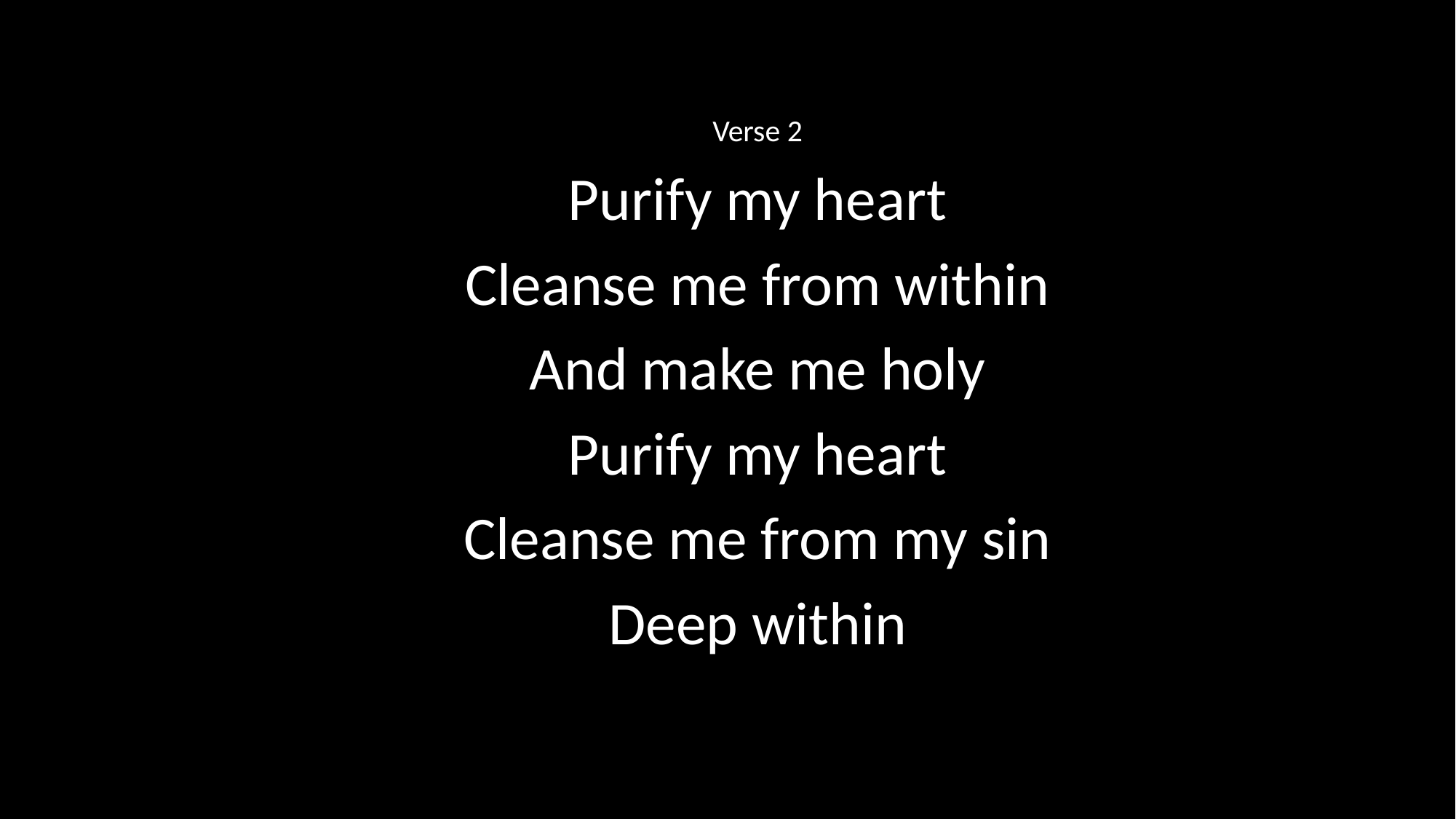

Verse 2
Purify my heart
Cleanse me from within
And make me holy
Purify my heart
Cleanse me from my sin
Deep within